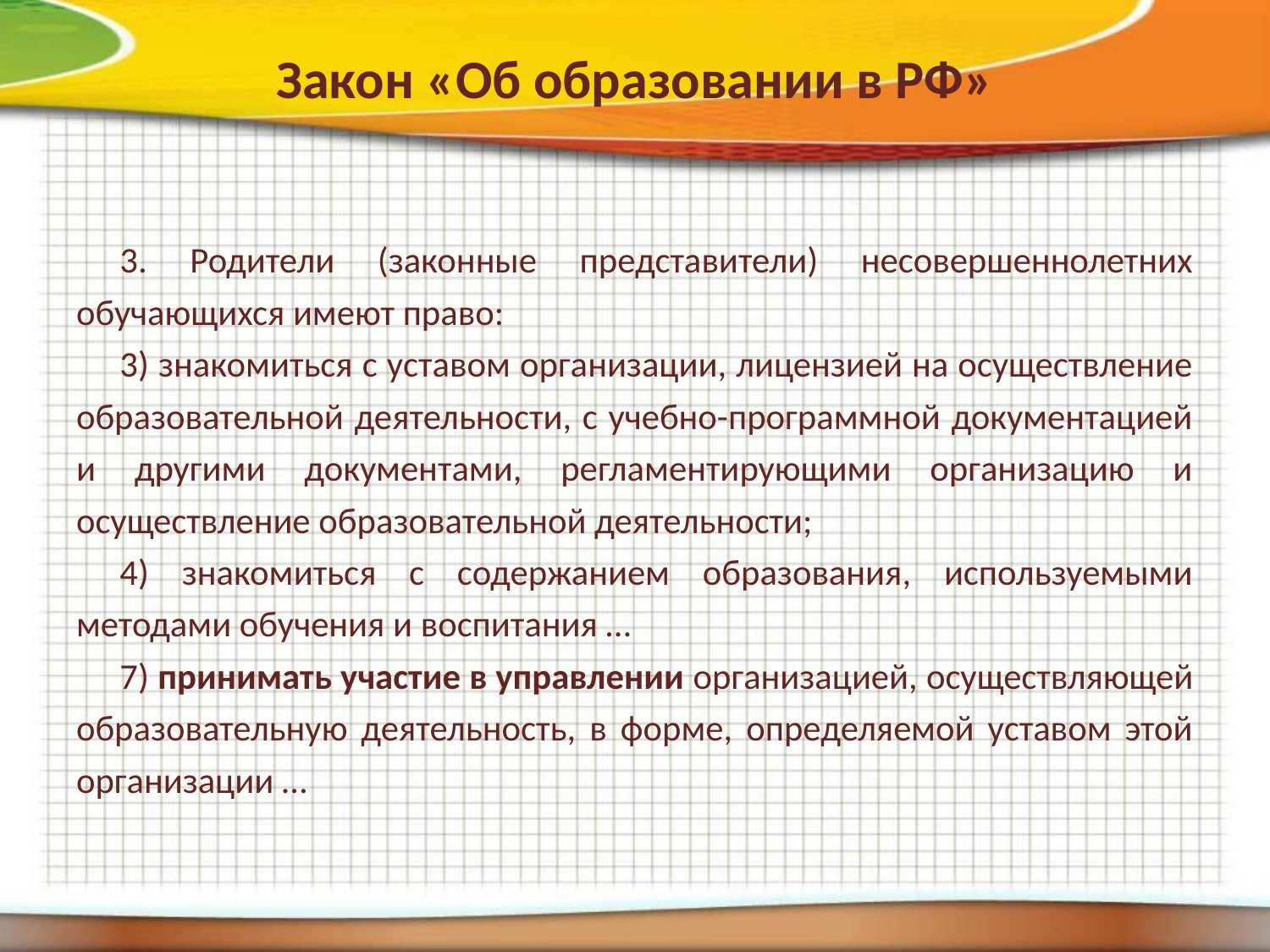

# Закон «Об образовании в РФ»
3. Родители (законные представители) несовершеннолетних обучающихся имеют право:
3) знакомиться с уставом организации, лицензией на осуществление образовательной деятельности, с учебно-программной документацией и другими документами, регламентирующими организацию и осуществление образовательной деятельности;
4) знакомиться с содержанием образования, используемыми методами обучения и воспитания …
7) принимать участие в управлении организацией, осуществляющей образовательную деятельность, в форме, определяемой уставом этой организации …